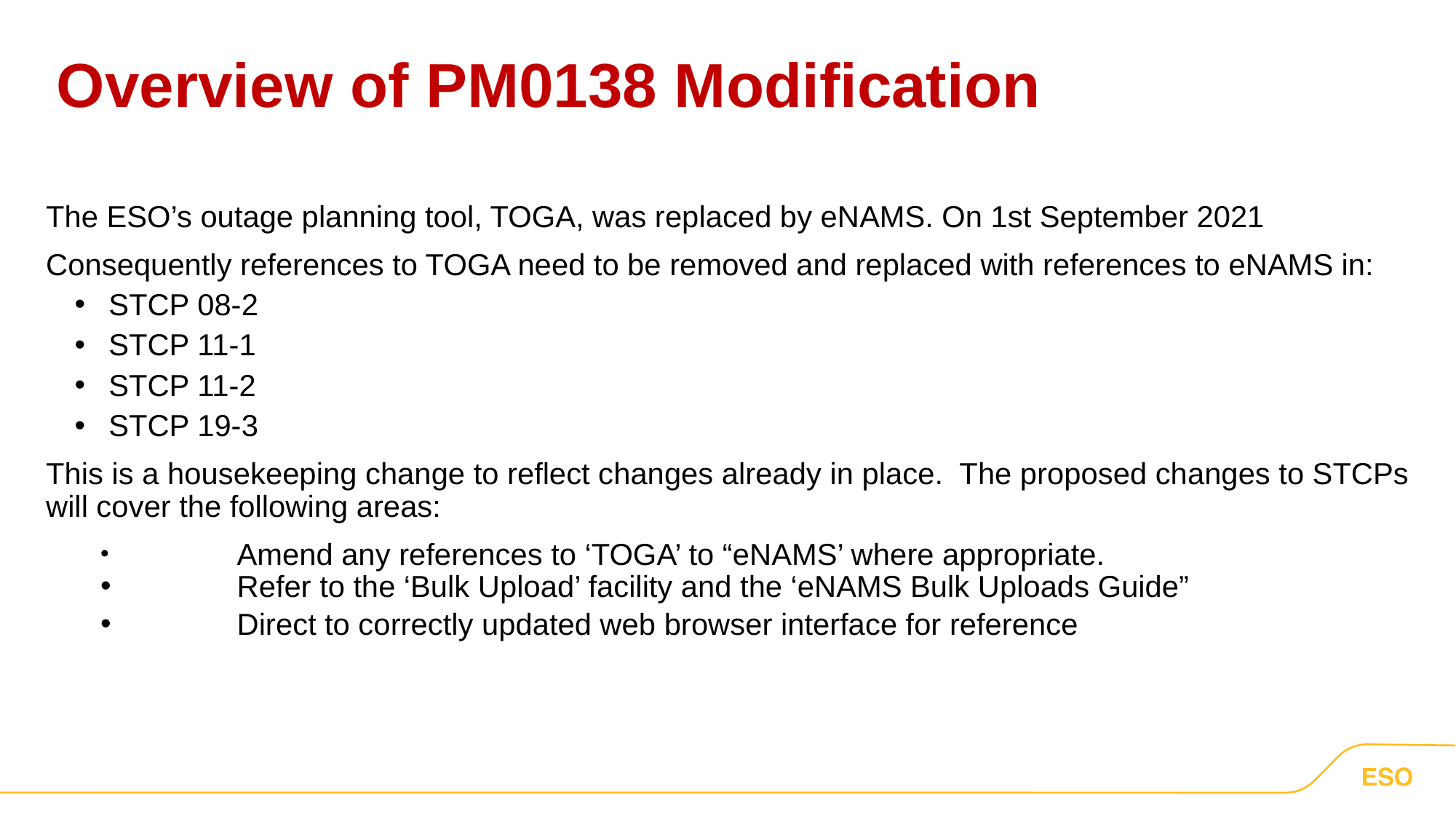

# Overview of PM0138 Modification

The ESO’s outage planning tool, TOGA, was replaced by eNAMS. On 1st September 2021
Consequently references to TOGA need to be removed and replaced with references to eNAMS in:
STCP 08-2
STCP 11-1
STCP 11-2
STCP 19-3
This is a housekeeping change to reflect changes already in place.  The proposed changes to STCPs will cover the following areas:
	Amend any references to ‘TOGA’ to “eNAMS’ where appropriate.
	Refer to the ‘Bulk Upload’ facility and the ‘eNAMS Bulk Uploads Guide”
	Direct to correctly updated web browser interface for reference